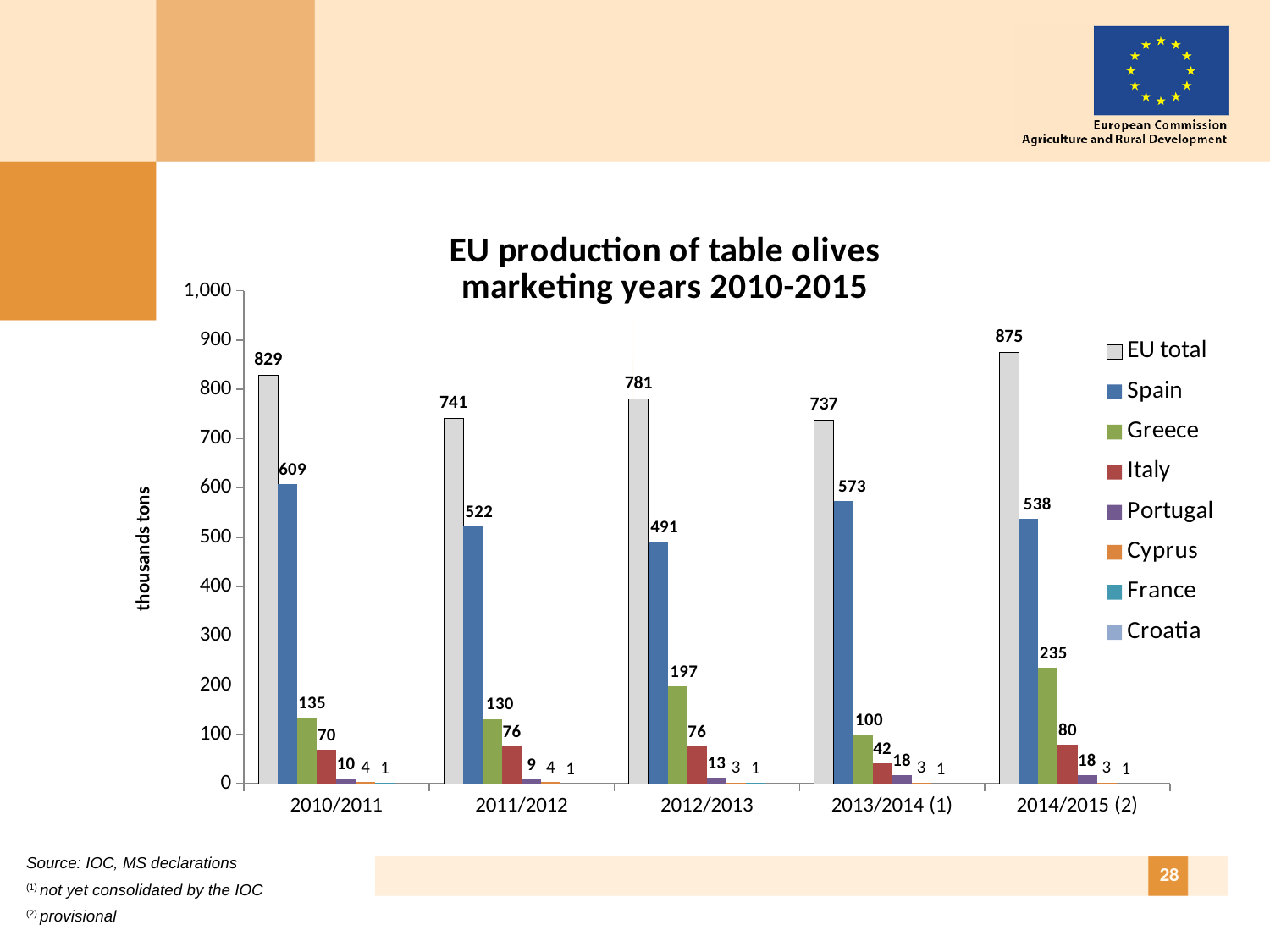

### Chart: EU production of table olives
marketing years 2010-2015

| Category | EU total | Spain | Greece | Italy | Portugal | Cyprus | France | Croatia |
|---|---|---|---|---|---|---|---|---|
| 2010/2011 | 828.5 | 608.6 | 135.0 | 69.7 | 10.3 | 3.5 | 1.4 | None |
| 2011/2012 | 740.9000000000001 | 521.5 | 130.0 | 75.7 | 9.0 | 3.6 | 1.1 | None |
| 2012/2013 | 780.7150599999999 | 490.95 | 197.0 | 75.997 | 12.51 | 2.8 | 1.448 | None |
| 2013/2014 (1) | 737.437 | 573.0 | 100.0 | 41.995 | 17.532 | 2.8 | 1.1 | 1.0 |
| 2014/2015 (2) | 875.015 | 538.1 | 235.0 | 79.505 | 17.5 | 2.8 | 1.1 | 1.0 |
| Source: IOC, MS declarations |  |
| --- | --- |
| (1) not yet consolidated by the IOC |  |
| (2) provisional |  |
28